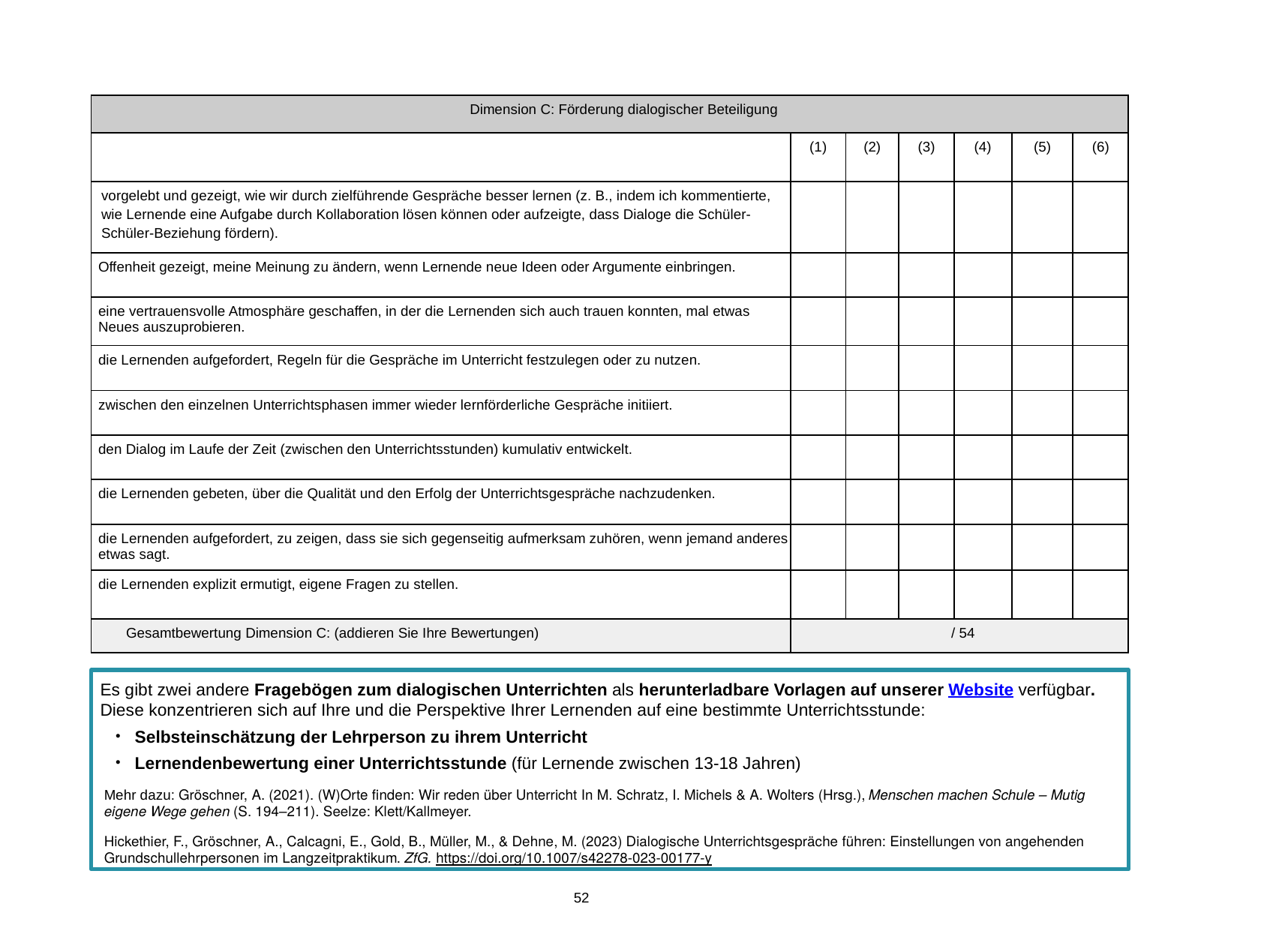

| Dimension C: Förderung dialogischer Beteiligung |  |  |  |  |  |  |
| --- | --- | --- | --- | --- | --- | --- |
|  | (1) | (2) | (3) | (4) | (5) | (6) |
| vorgelebt und gezeigt, wie wir durch zielführende Gespräche besser lernen (z. B., indem ich kommentierte, wie Lernende eine Aufgabe durch Kollaboration lösen können oder aufzeigte, dass Dialoge die Schüler-Schüler-Beziehung fördern). |  |  |  |  |  |  |
| Offenheit gezeigt, meine Meinung zu ändern, wenn Lernende neue Ideen oder Argumente einbringen. |  |  |  |  |  |  |
| eine vertrauensvolle Atmosphäre geschaffen, in der die Lernenden sich auch trauen konnten, mal etwas Neues auszuprobieren. |  |  |  |  |  |  |
| die Lernenden aufgefordert, Regeln für die Gespräche im Unterricht festzulegen oder zu nutzen. |  |  |  |  |  |  |
| zwischen den einzelnen Unterrichtsphasen immer wieder lernförderliche Gespräche initiiert. |  |  |  |  |  |  |
| den Dialog im Laufe der Zeit (zwischen den Unterrichtsstunden) kumulativ entwickelt. |  |  |  |  |  |  |
| die Lernenden gebeten, über die Qualität und den Erfolg der Unterrichtsgespräche nachzudenken. |  |  |  |  |  |  |
| die Lernenden aufgefordert, zu zeigen, dass sie sich gegenseitig aufmerksam zuhören, wenn jemand anderes etwas sagt. |  |  |  |  |  |  |
| die Lernenden explizit ermutigt, eigene Fragen zu stellen. |  |  |  |  |  |  |
| Gesamtbewertung Dimension C: (addieren Sie Ihre Bewertungen) | / 54 |  |  |  |  |  |
Es gibt zwei andere Fragebögen zum dialogischen Unterrichten als herunterladbare Vorlagen auf unserer Website verfügbar. Diese konzentrieren sich auf Ihre und die Perspektive Ihrer Lernenden auf eine bestimmte Unterrichtsstunde:
Selbsteinschätzung der Lehrperson zu ihrem Unterricht
Lernendenbewertung einer Unterrichtsstunde (für Lernende zwischen 13-18 Jahren)
Mehr dazu: Gröschner, A. (2021). (W)Orte finden: Wir reden über Unterricht In M. Schratz, I. Michels & A. Wolters (Hrsg.), Menschen machen Schule – Mutig eigene Wege gehen (S. 194–211). Seelze: Klett/Kallmeyer.
Hickethier, F., Gröschner, A., Calcagni, E., Gold, B., Müller, M., & Dehne, M. (2023) Dialogische Unterrichtsgespräche führen: Einstellungen von angehenden Grundschullehrpersonen im Langzeitpraktikum. ZfG. https://doi.org/10.1007/s42278-023-00177-y
61
52